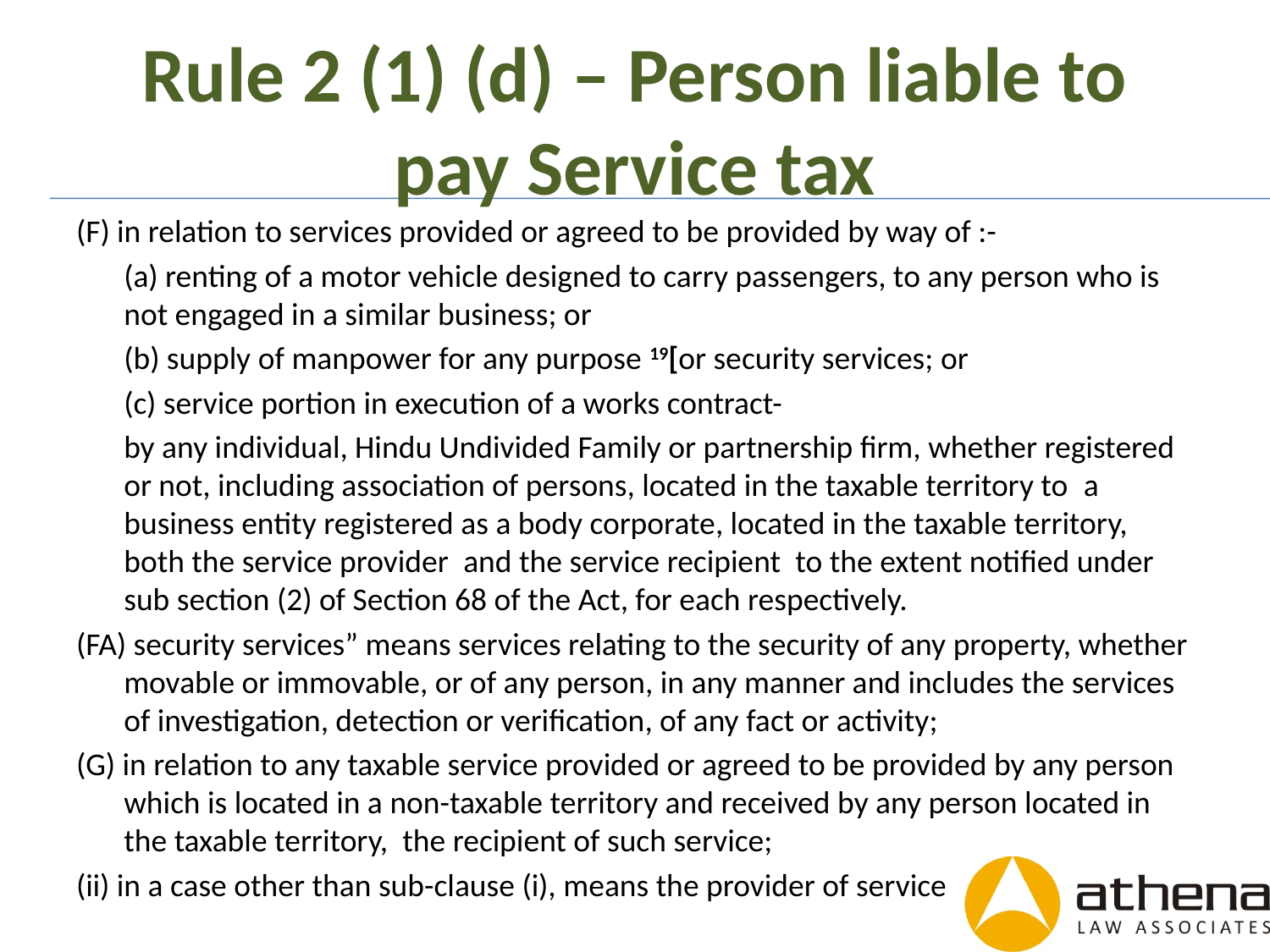

# Rule 2 (1) (d) – Person liable to pay Service tax
(F) in relation to services provided or agreed to be provided by way of :-
	(a) renting of a motor vehicle designed to carry passengers, to any person who is not engaged in a similar business; or
	(b) supply of manpower for any purpose 19[or security services; or
	(c) service portion in execution of a works contract-
	by any individual, Hindu Undivided Family or partnership firm, whether registered or not, including association of persons, located in the taxable territory to  a business entity registered as a body corporate, located in the taxable territory,  both the service provider  and the service recipient  to the extent notified under sub section (2) of Section 68 of the Act, for each respectively.
(FA) security services” means services relating to the security of any property, whether movable or immovable, or of any person, in any manner and includes the services of investigation, detection or verification, of any fact or activity;
(G) in relation to any taxable service provided or agreed to be provided by any person which is located in a non-taxable territory and received by any person located in the taxable territory,  the recipient of such service;
(ii) in a case other than sub-clause (i), means the provider of service